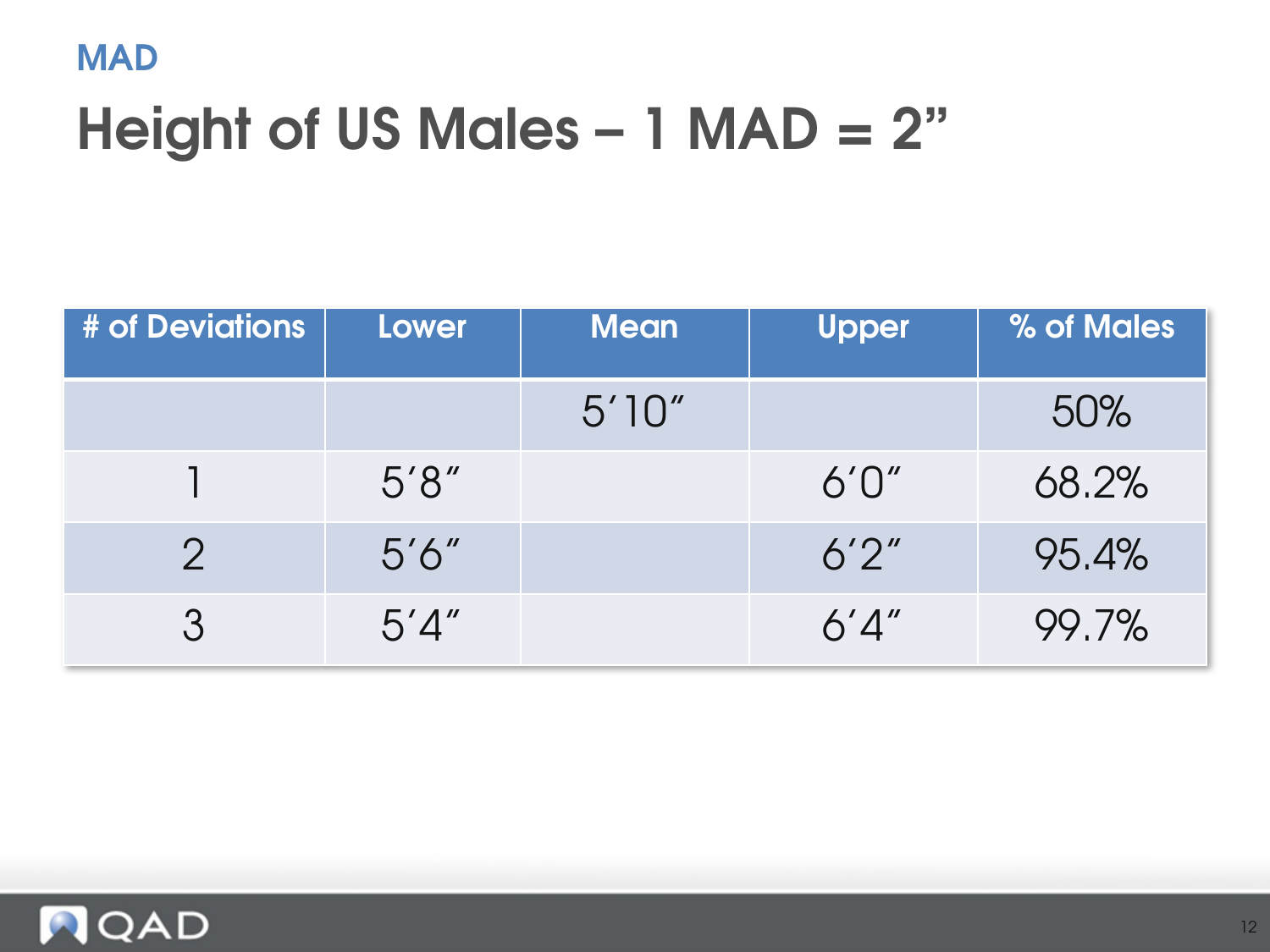

MAD
# Height of US Males – 1 MAD = 2”
| # of Deviations | Lower | Mean | Upper | % of Males |
| --- | --- | --- | --- | --- |
|  |  | 5’10” |  | 50% |
| 1 | 5’8” |  | 6’0” | 68.2% |
| 2 | 5’6” |  | 6’2” | 95.4% |
| 3 | 5’4” |  | 6’4” | 99.7% |
12